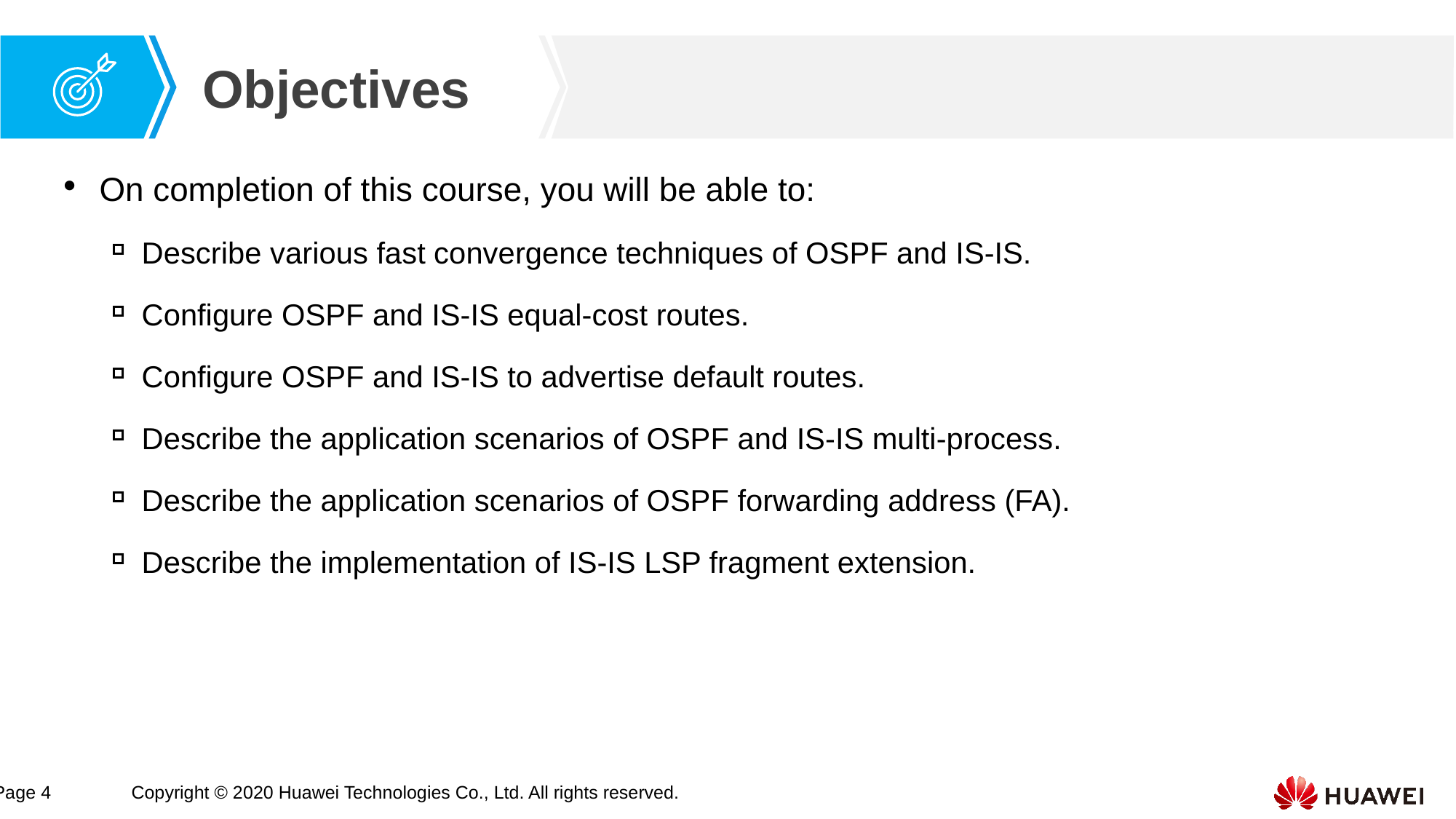

On completion of this course, you will be able to:
Describe various fast convergence techniques of OSPF and IS-IS.
Configure OSPF and IS-IS equal-cost routes.
Configure OSPF and IS-IS to advertise default routes.
Describe the application scenarios of OSPF and IS-IS multi-process.
Describe the application scenarios of OSPF forwarding address (FA).
Describe the implementation of IS-IS LSP fragment extension.